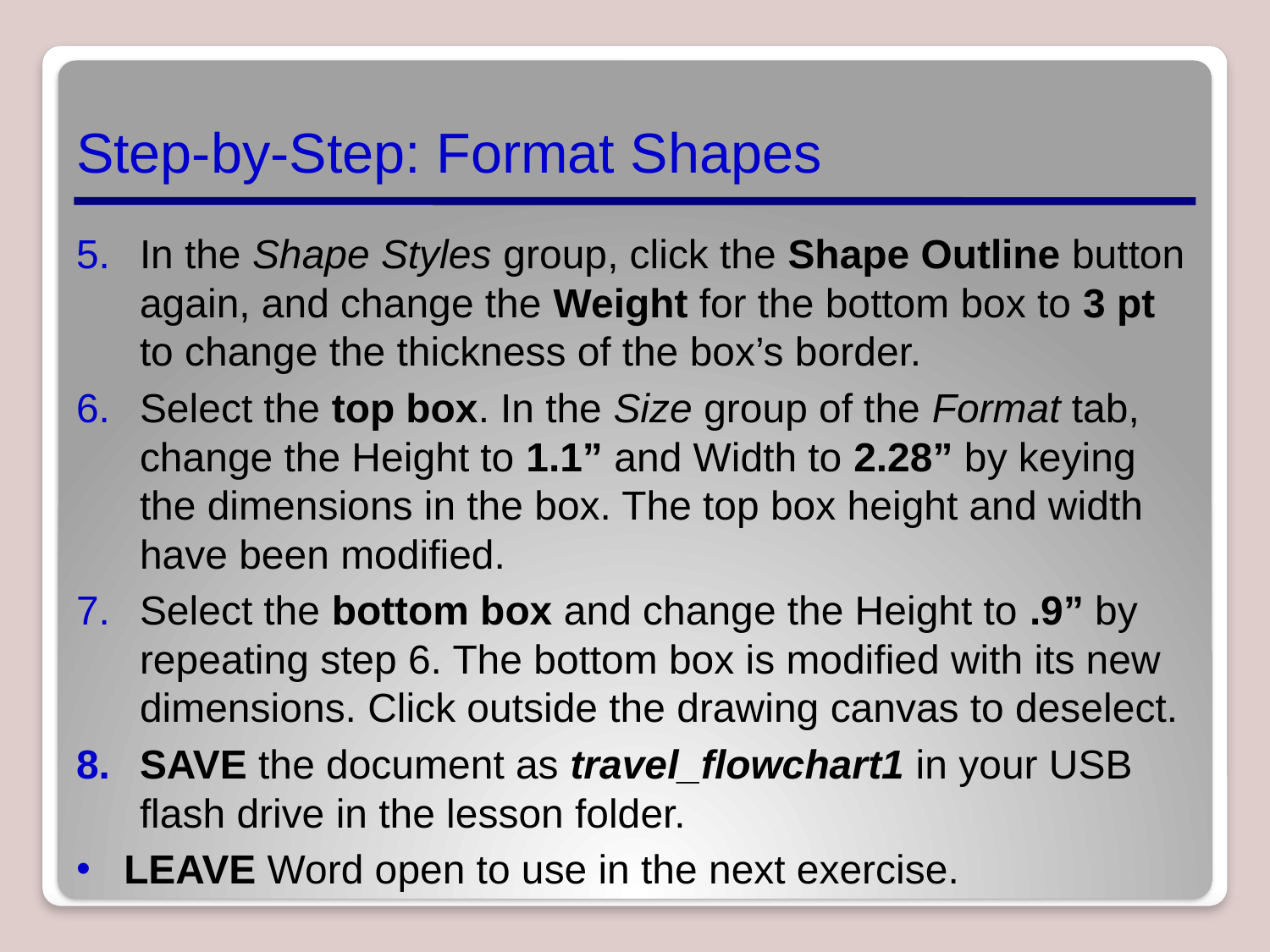

# Step-by-Step: Format Shapes
In the Shape Styles group, click the Shape Outline button again, and change the Weight for the bottom box to 3 pt to change the thickness of the box’s border.
Select the top box. In the Size group of the Format tab, change the Height to 1.1” and Width to 2.28” by keying the dimensions in the box. The top box height and width have been modified.
Select the bottom box and change the Height to .9” by repeating step 6. The bottom box is modified with its new dimensions. Click outside the drawing canvas to deselect.
SAVE the document as travel_flowchart1 in your USB flash drive in the lesson folder.
LEAVE Word open to use in the next exercise.